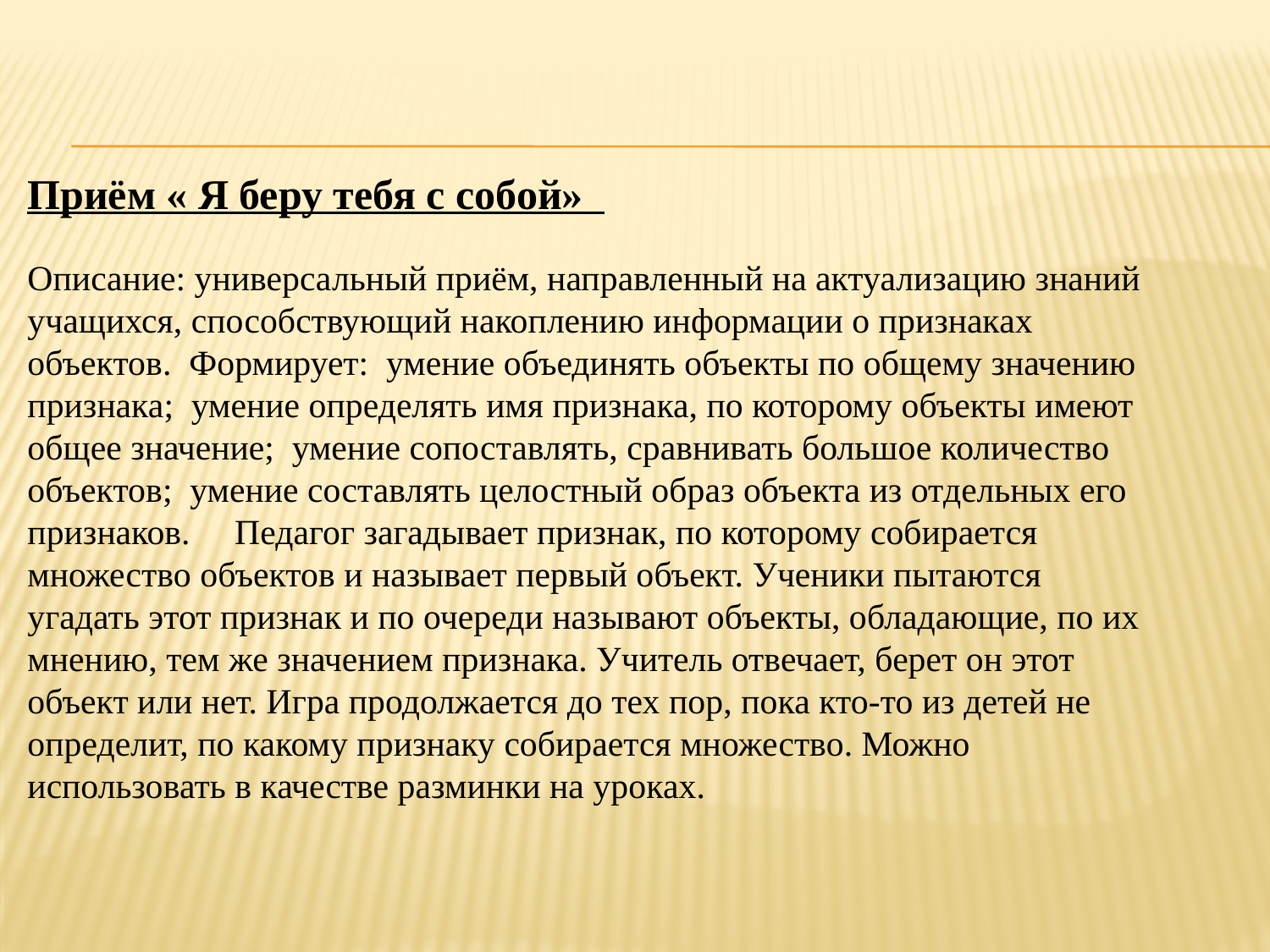

Приём « Я беру тебя с собой»

Описание: универсальный приём, направленный на актуализацию знаний учащихся, способствующий накоплению информации о признаках объектов.  Формирует:  умение объединять объекты по общему значению признака;  умение определять имя признака, по которому объекты имеют общее значение;  умение сопоставлять, сравнивать большое количество объектов;  умение составлять целостный образ объекта из отдельных его признаков.     Педагог загадывает признак, по которому собирается множество объектов и называет первый объект. Ученики пытаются угадать этот признак и по очереди называют объекты, обладающие, по их мнению, тем же значением признака. Учитель отвечает, берет он этот объект или нет. Игра продолжается до тех пор, пока кто-то из детей не определит, по какому признаку собирается множество. Можно использовать в качестве разминки на уроках.
#